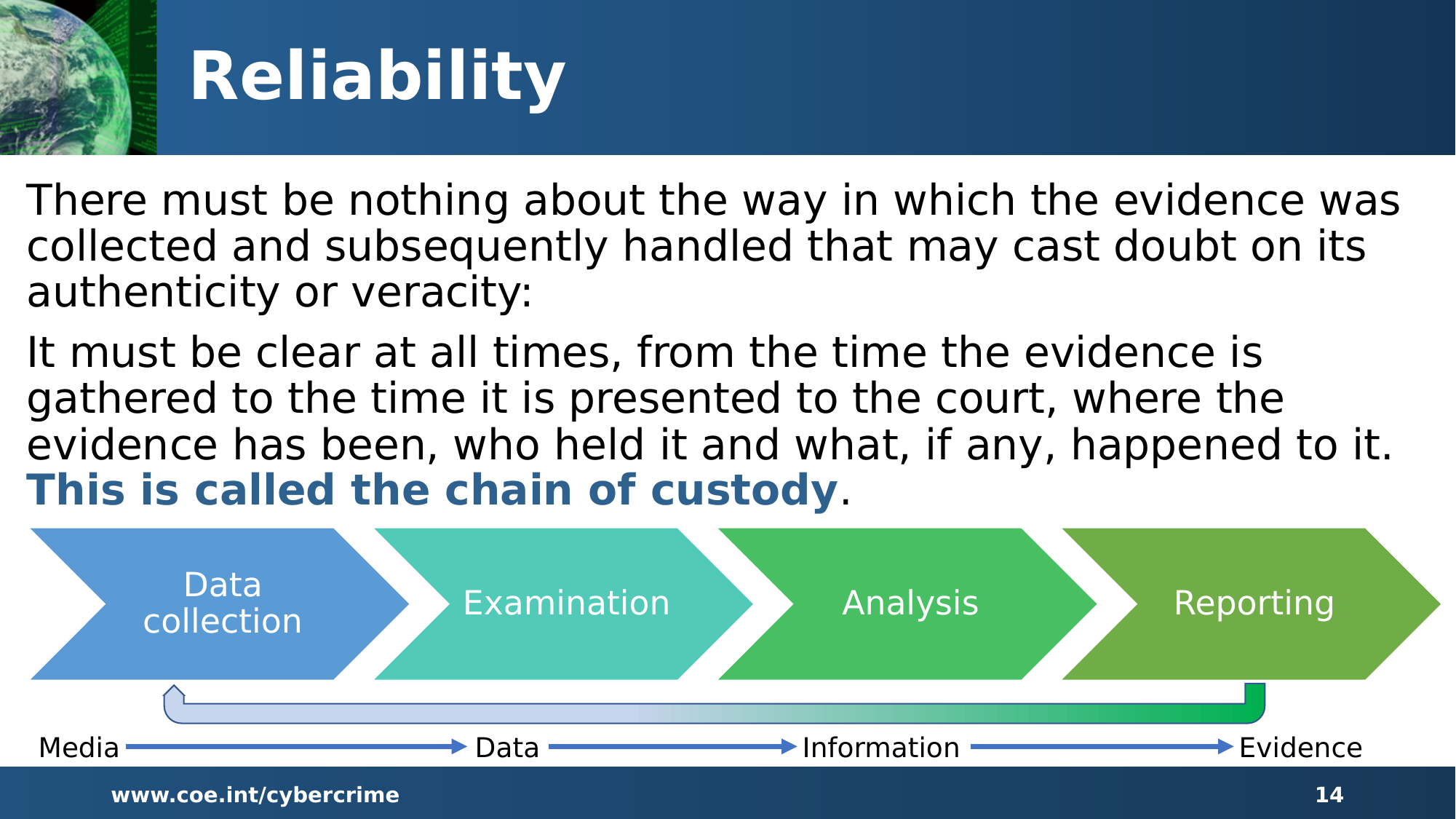

# Reliability
There must be nothing about the way in which the evidence was collected and subsequently handled that may cast doubt on its authenticity or veracity:
It must be clear at all times, from the time the evidence is gathered to the time it is presented to the court, where the evidence has been, who held it and what, if any, happened to it. This is called the chain of custody.

Data collection
Examination
Analysis
Reporting

Media 				Data 			Information 			Evidence
www.coe.int/cybercrime
14